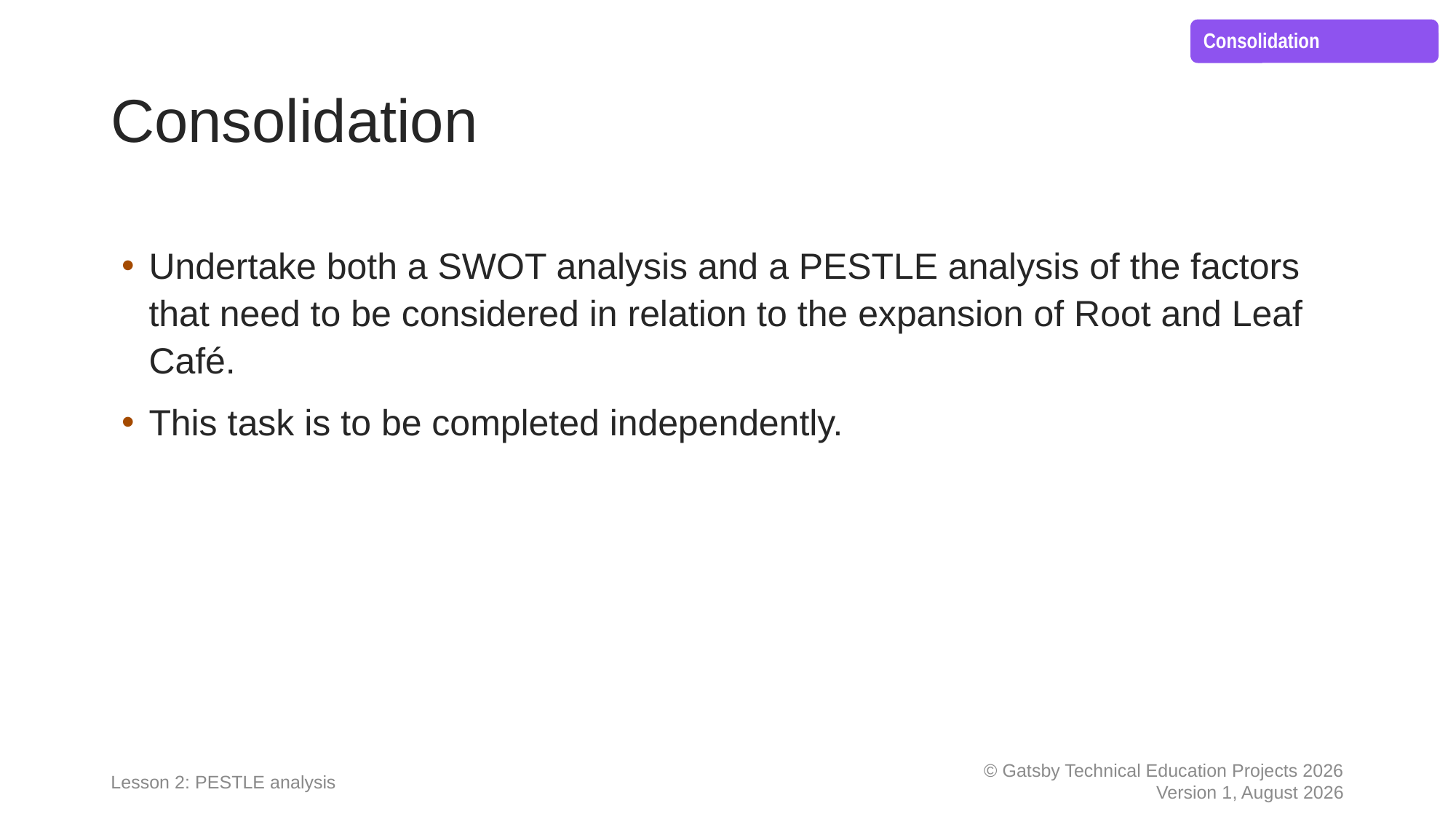

# Consolidation
Undertake both a SWOT analysis and a PESTLE analysis of the factors that need to be considered in relation to the expansion of Root and Leaf Café.
This task is to be completed independently.

Lesson 2: PESTLE analysis